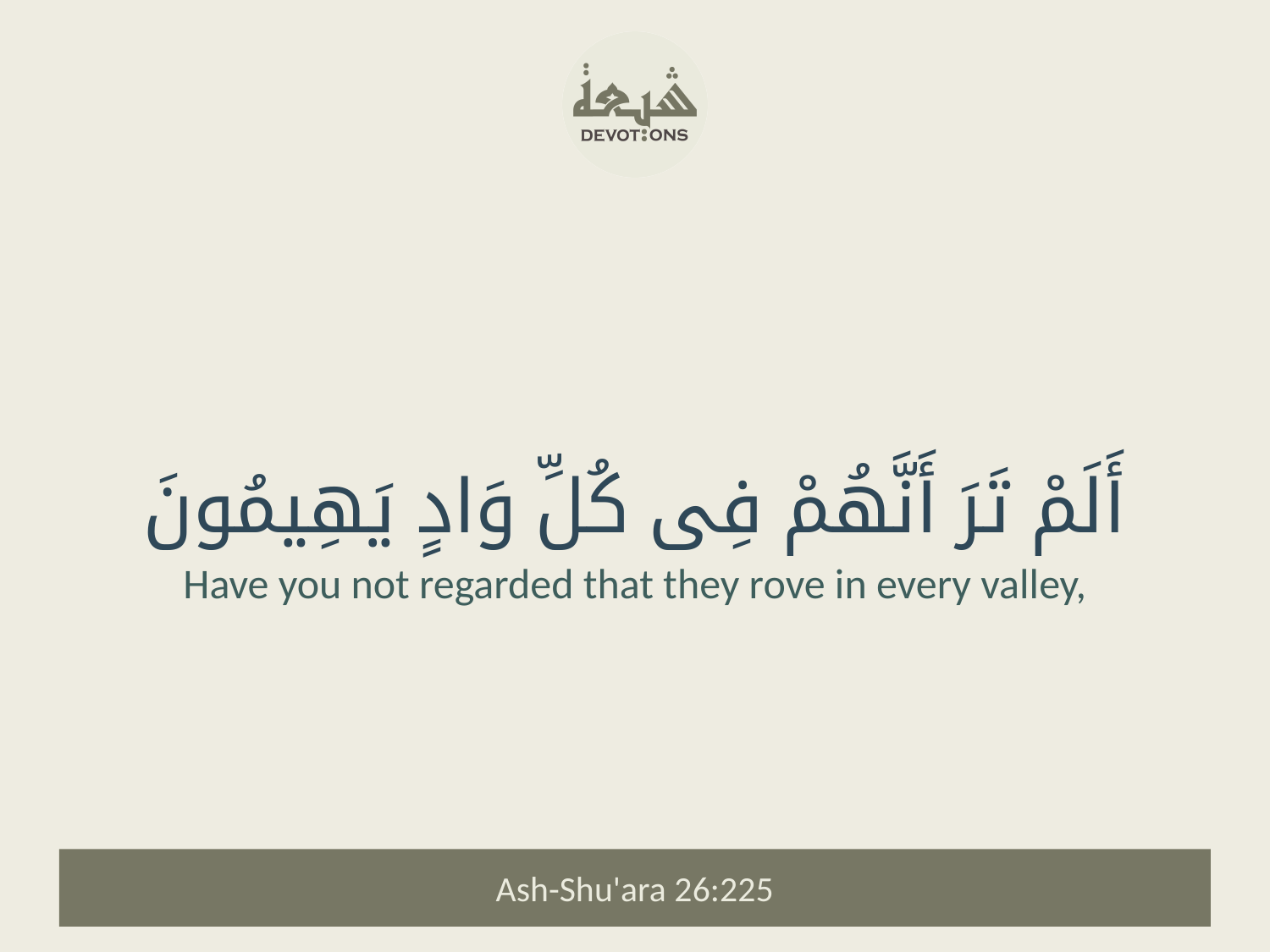

أَلَمْ تَرَ أَنَّهُمْ فِى كُلِّ وَادٍ يَهِيمُونَ
Have you not regarded that they rove in every valley,
Ash-Shu'ara 26:225